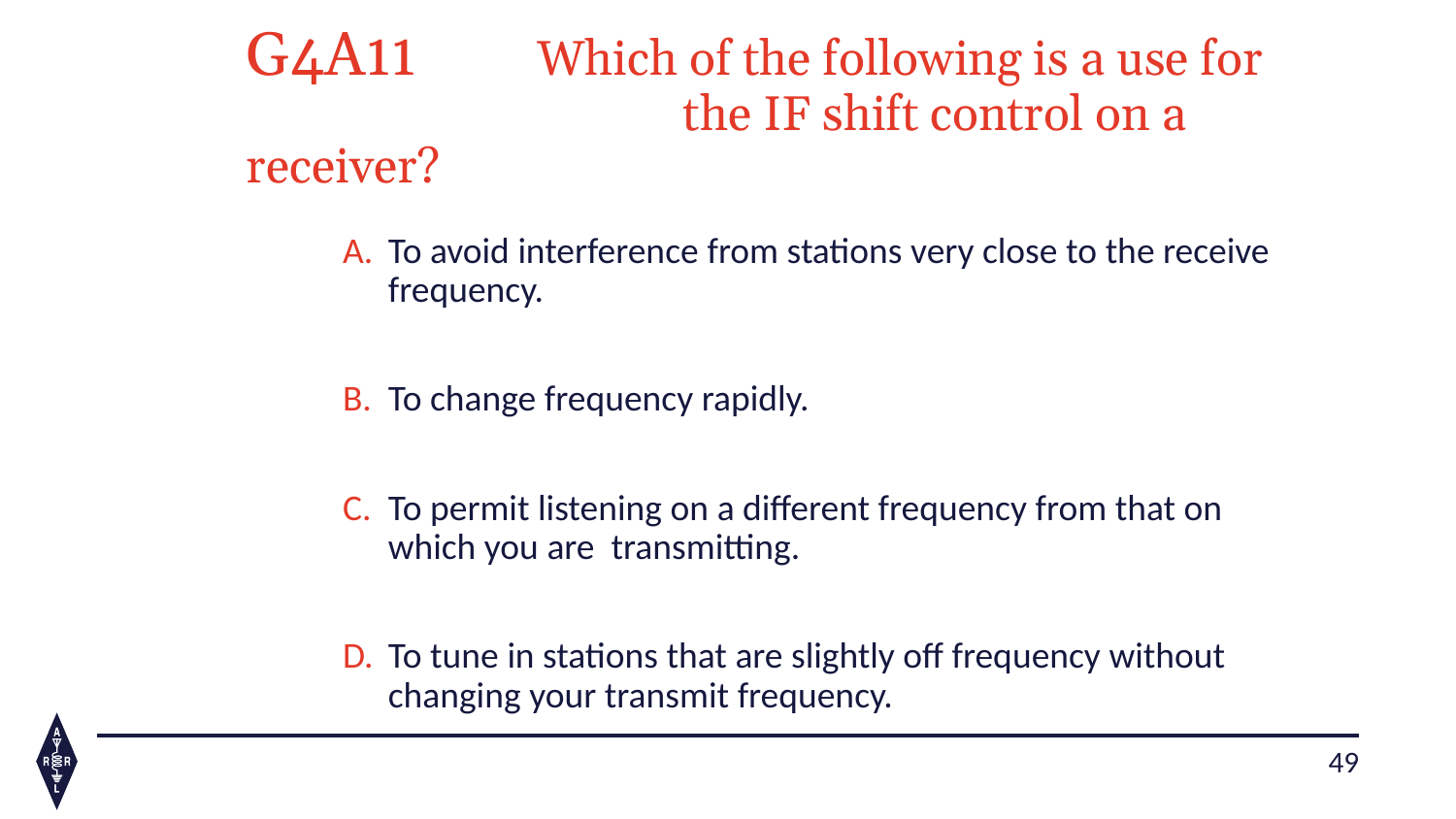

G4A11	Which of the following is a use for 			the IF shift control on a receiver?
To avoid interference from stations very close to the receive frequency.

To change frequency rapidly.

To permit listening on a different frequency from that on which you are  transmitting.

To tune in stations that are slightly off frequency without changing your transmit frequency.
49